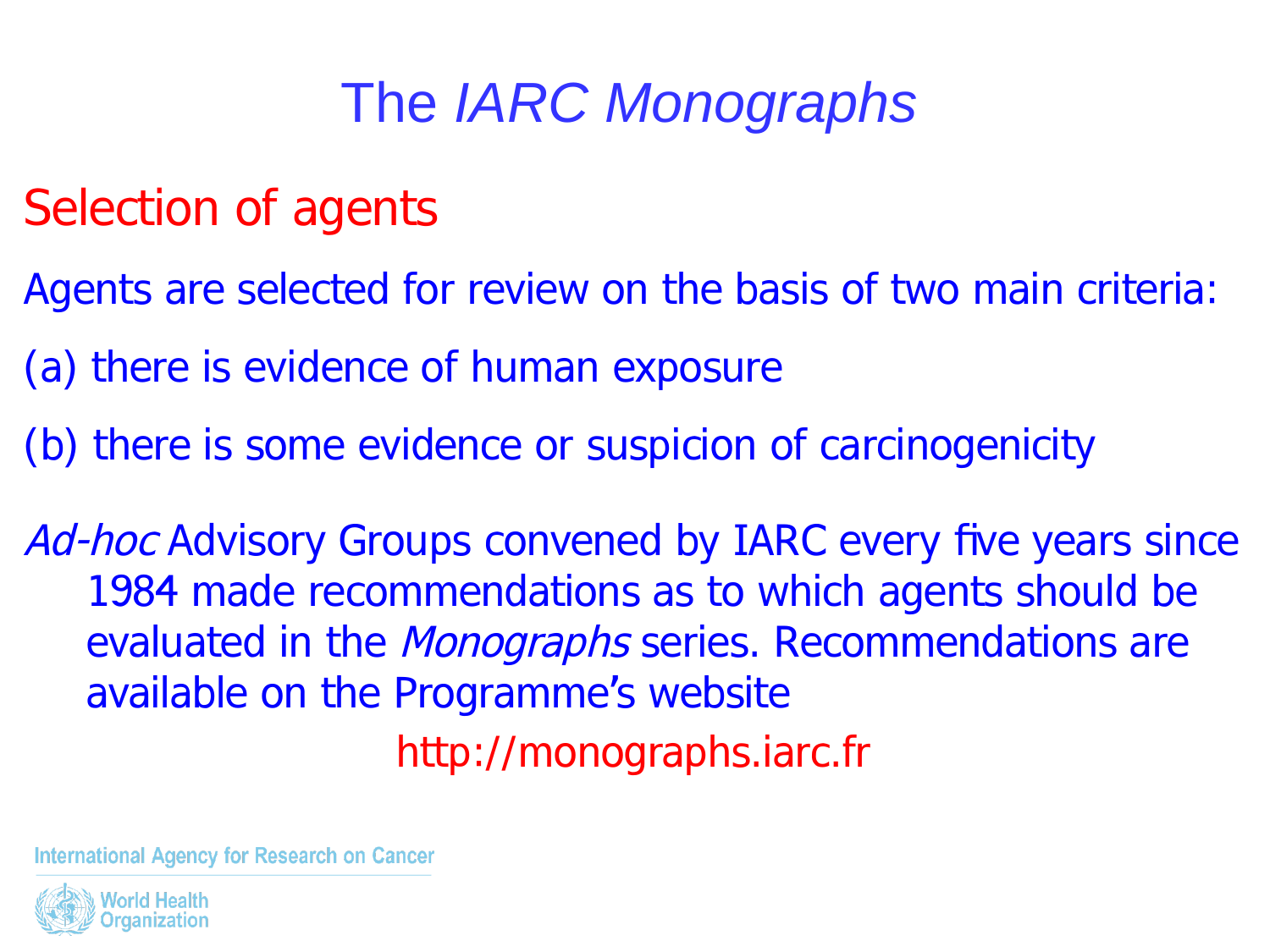

# The IARC Monographs
Selection of agents

Agents are selected for review on the basis of two main criteria:

(a) there is evidence of human exposure

(b) there is some evidence or suspicion of carcinogenicity

Ad-hoc Advisory Groups convened by IARC every five years since 1984 made recommendations as to which agents should be evaluated in the Monographs series. Recommendations are available on the Programme’s website
http://monographs.iarc.fr